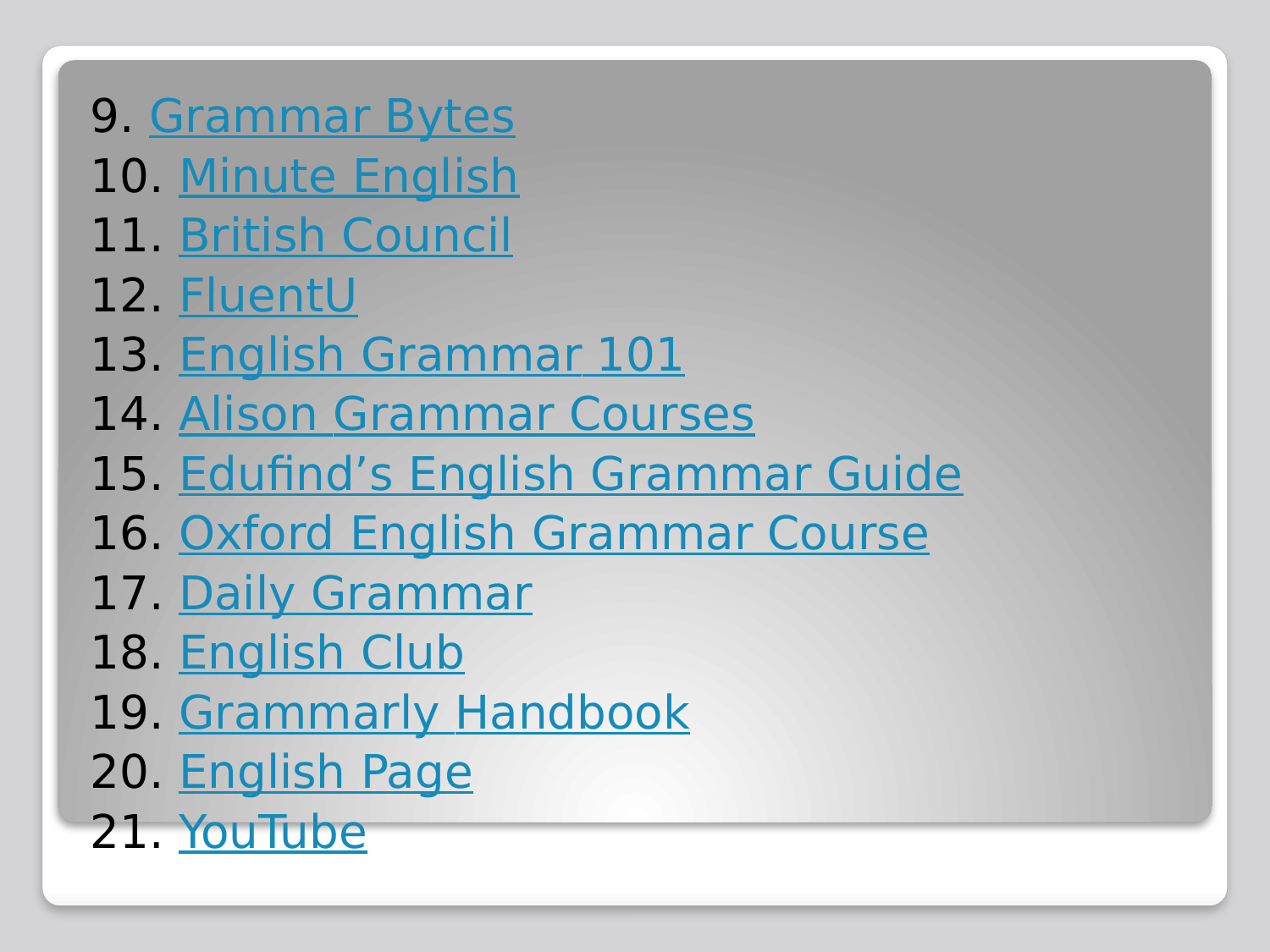

9. Grammar Bytes
10. Minute English
11. British Council
12. FluentU
13. English Grammar 101
14. Alison Grammar Courses
15. Edufind’s English Grammar Guide
16. Oxford English Grammar Course
17. Daily Grammar
18. English Club
19. Grammarly Handbook
20. English Page
21. YouTube